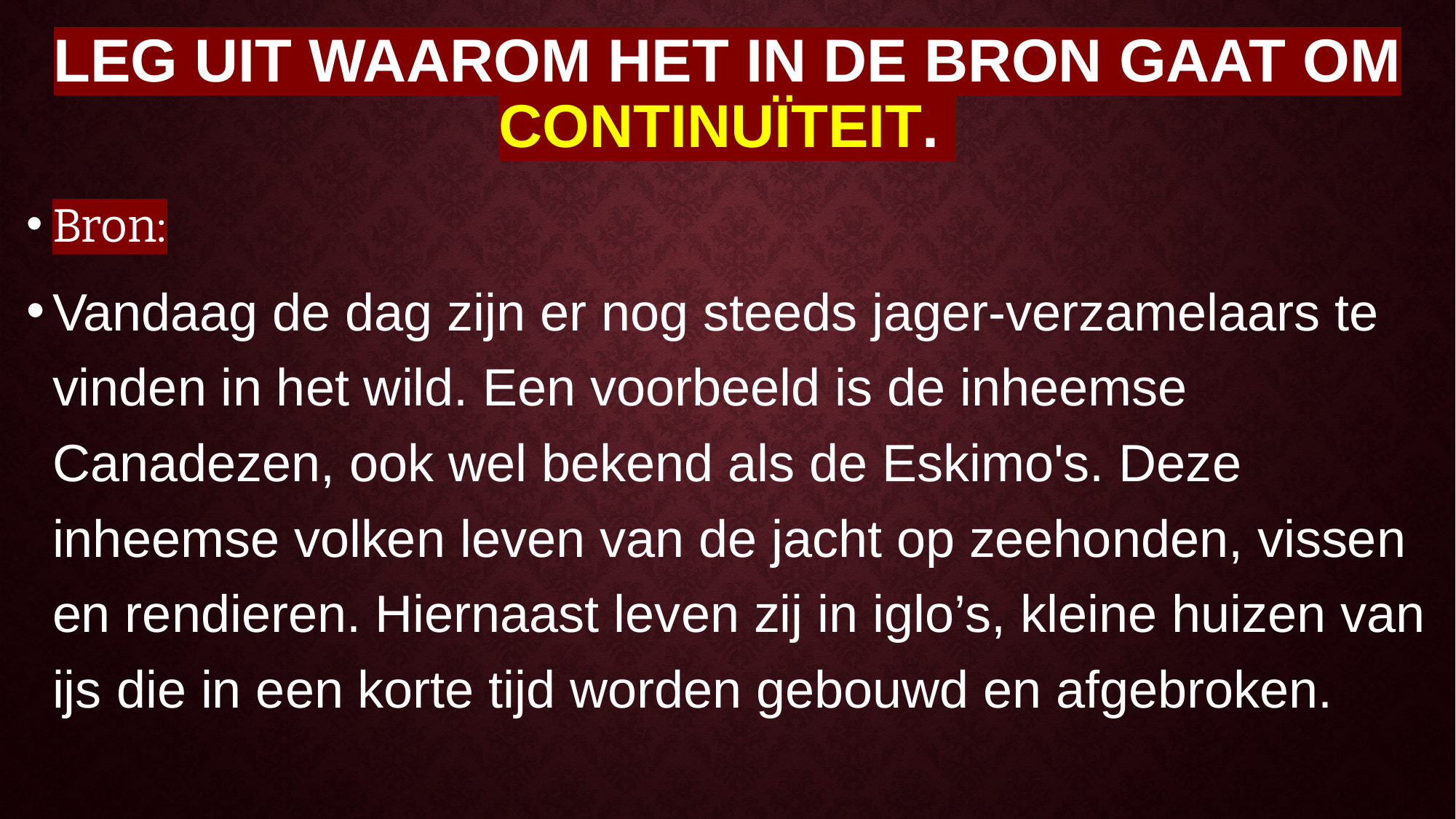

# Leg uit waarom het in de bron gaat om continuïteit.
Bron:
Vandaag de dag zijn er nog steeds jager-verzamelaars te vinden in het wild. Een voorbeeld is de inheemse Canadezen, ook wel bekend als de Eskimo's. Deze inheemse volken leven van de jacht op zeehonden, vissen en rendieren. Hiernaast leven zij in iglo’s, kleine huizen van ijs die in een korte tijd worden gebouwd en afgebroken.